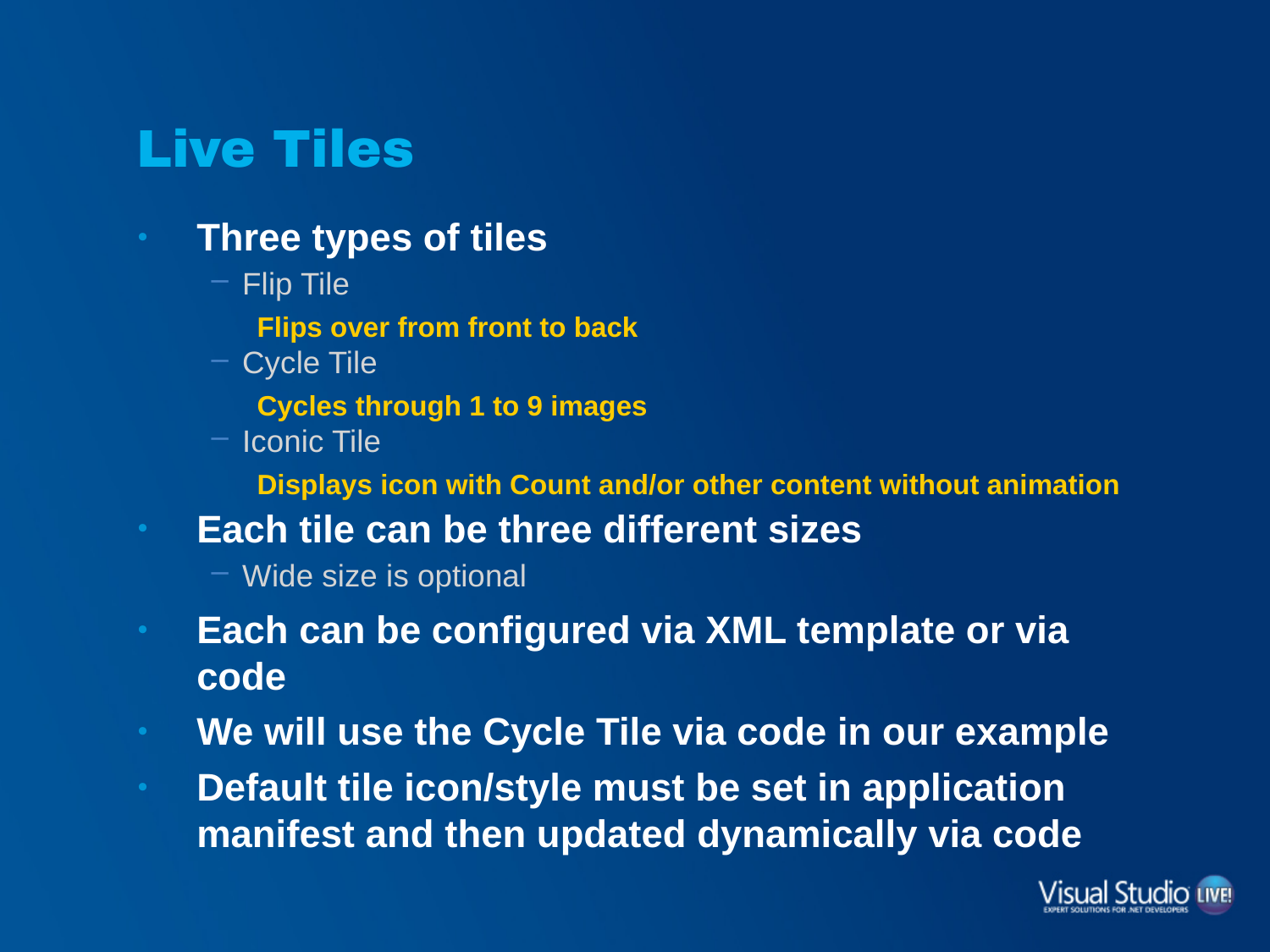

# Live Tiles
Three types of tiles
Flip Tile
Flips over from front to back
Cycle Tile
Cycles through 1 to 9 images
Iconic Tile
Displays icon with Count and/or other content without animation
Each tile can be three different sizes
Wide size is optional
Each can be configured via XML template or via code
We will use the Cycle Tile via code in our example
Default tile icon/style must be set in application manifest and then updated dynamically via code